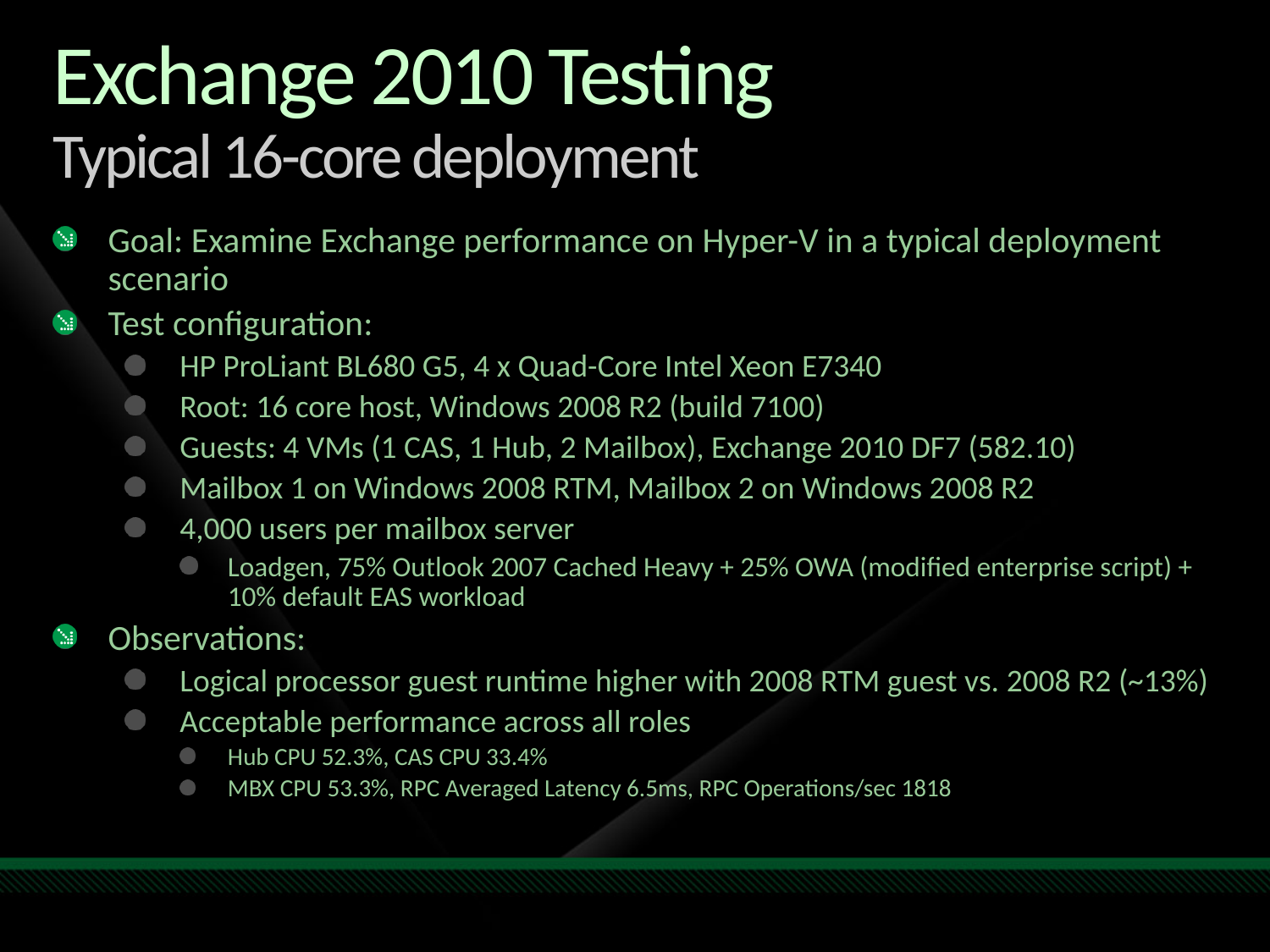

# Exchange 2010 Testing Typical 16-core deployment
Goal: Examine Exchange performance on Hyper-V in a typical deployment scenario
Test configuration:
HP ProLiant BL680 G5, 4 x Quad-Core Intel Xeon E7340
Root: 16 core host, Windows 2008 R2 (build 7100)
Guests: 4 VMs (1 CAS, 1 Hub, 2 Mailbox), Exchange 2010 DF7 (582.10)
Mailbox 1 on Windows 2008 RTM, Mailbox 2 on Windows 2008 R2
4,000 users per mailbox server
Loadgen, 75% Outlook 2007 Cached Heavy + 25% OWA (modified enterprise script) + 10% default EAS workload
Observations:
Logical processor guest runtime higher with 2008 RTM guest vs. 2008 R2 (~13%)
Acceptable performance across all roles
Hub CPU 52.3%, CAS CPU 33.4%
MBX CPU 53.3%, RPC Averaged Latency 6.5ms, RPC Operations/sec 1818